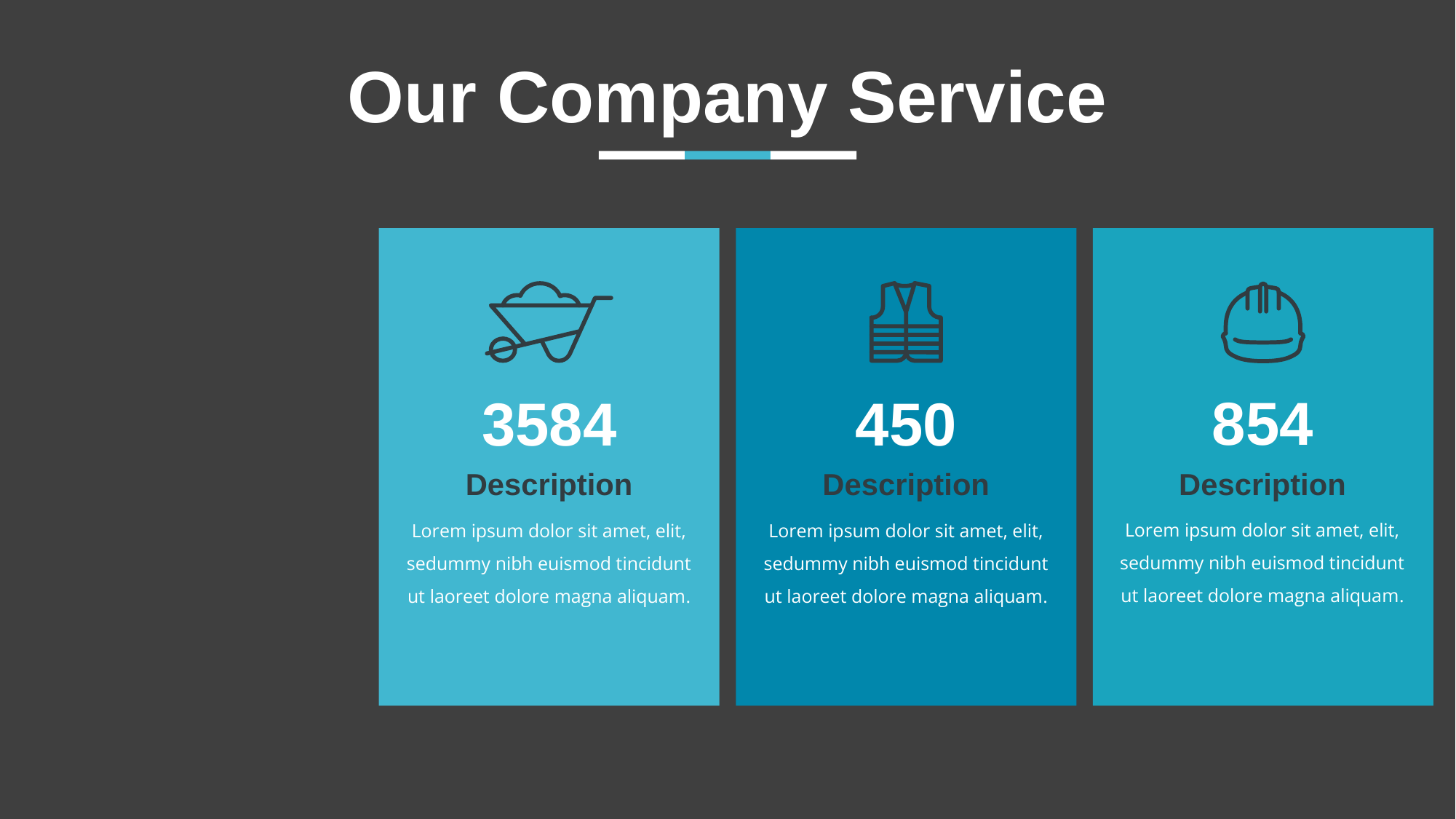

# Our Company Service

854
450
3584
Description
Description
Description
Lorem ipsum dolor sit amet, elit, sedummy nibh euismod tincidunt ut laoreet dolore magna aliquam.
Lorem ipsum dolor sit amet, elit, sedummy nibh euismod tincidunt ut laoreet dolore magna aliquam.
Lorem ipsum dolor sit amet, elit, sedummy nibh euismod tincidunt ut laoreet dolore magna aliquam.